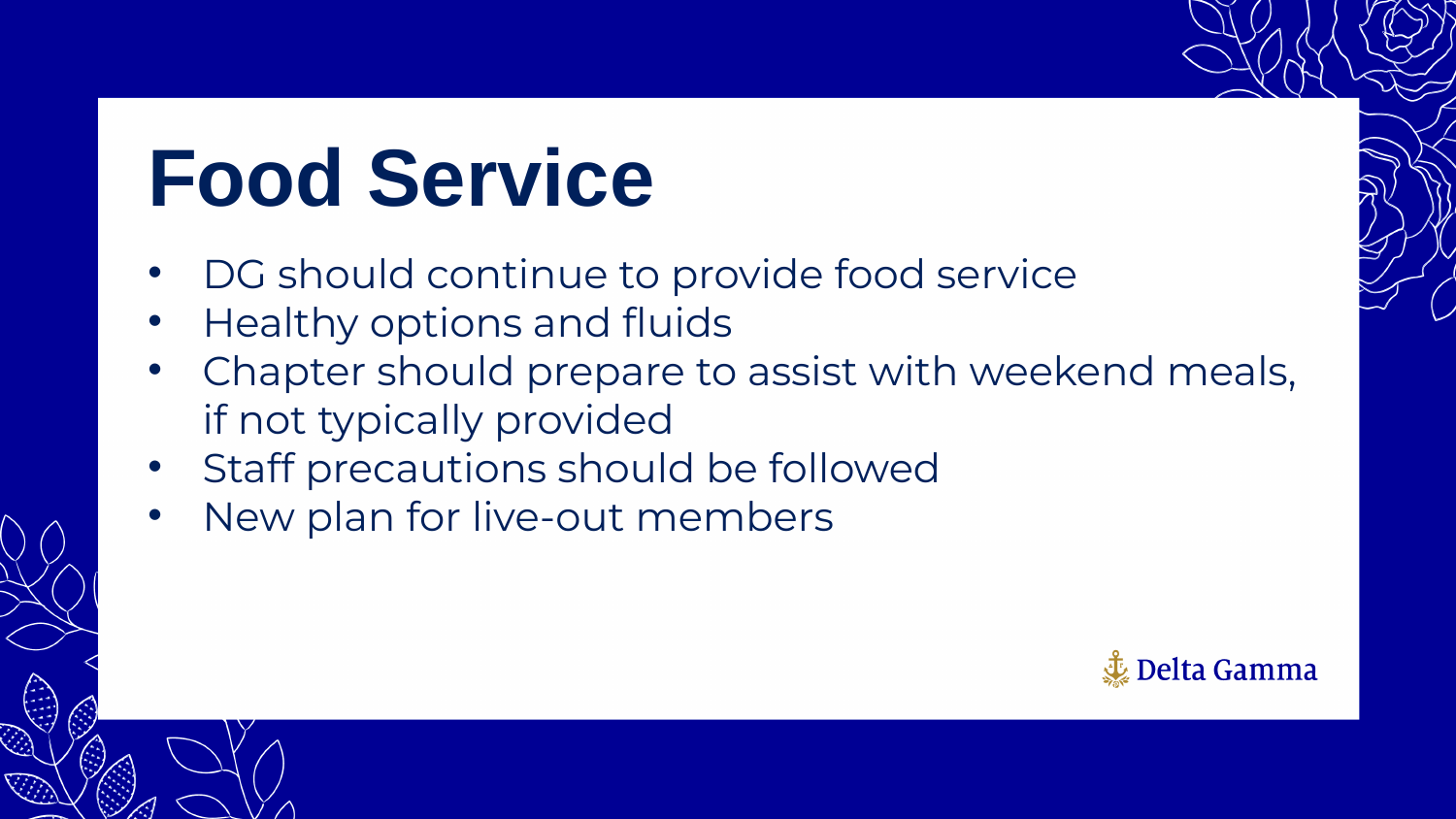

Food Service
DG should continue to provide food service
Healthy options and fluids
Chapter should prepare to assist with weekend meals, if not typically provided
Staff precautions should be followed
New plan for live-out members